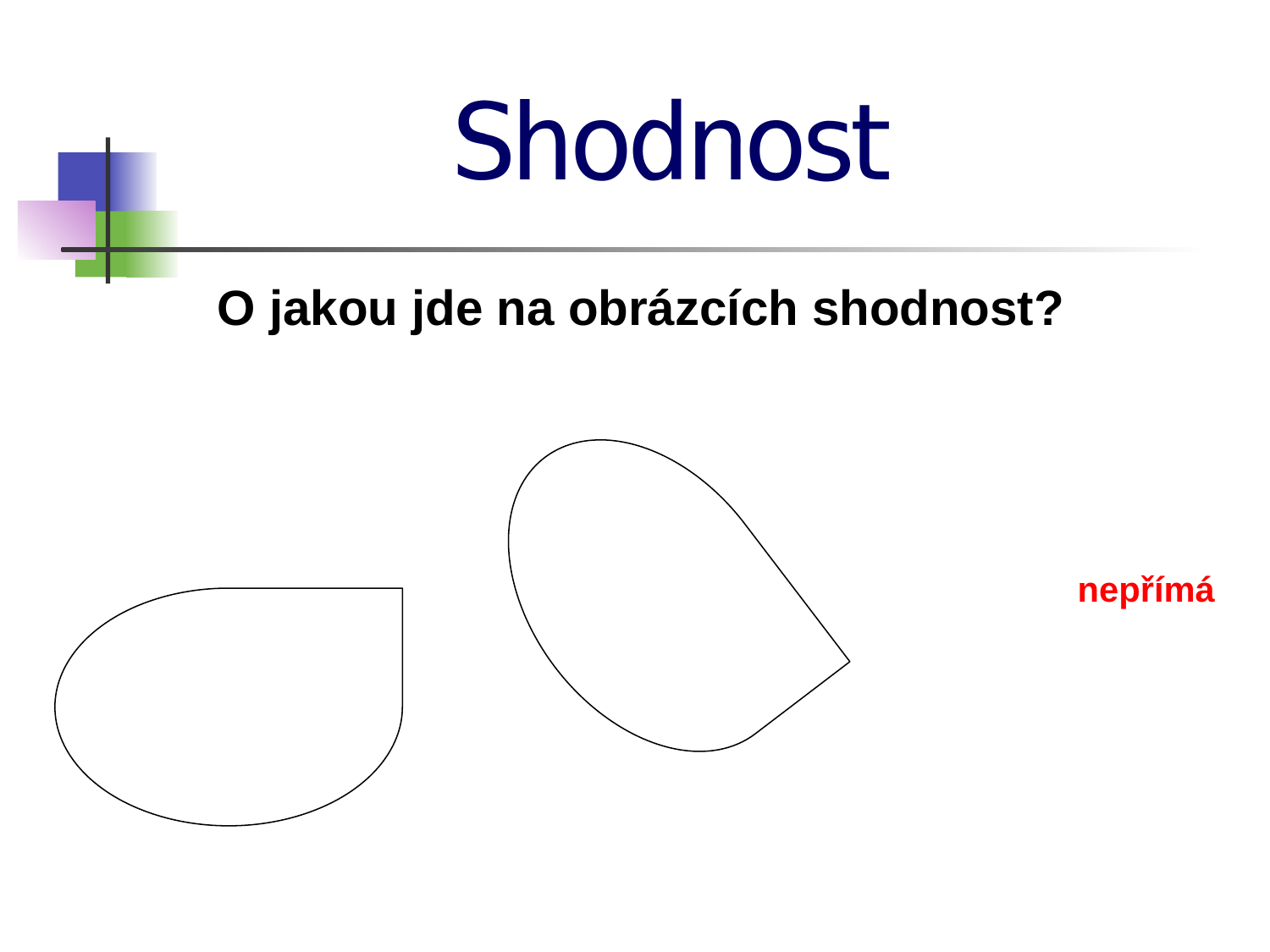

Shodnost
O jakou jde na obrázcích shodnost?

nepřímá